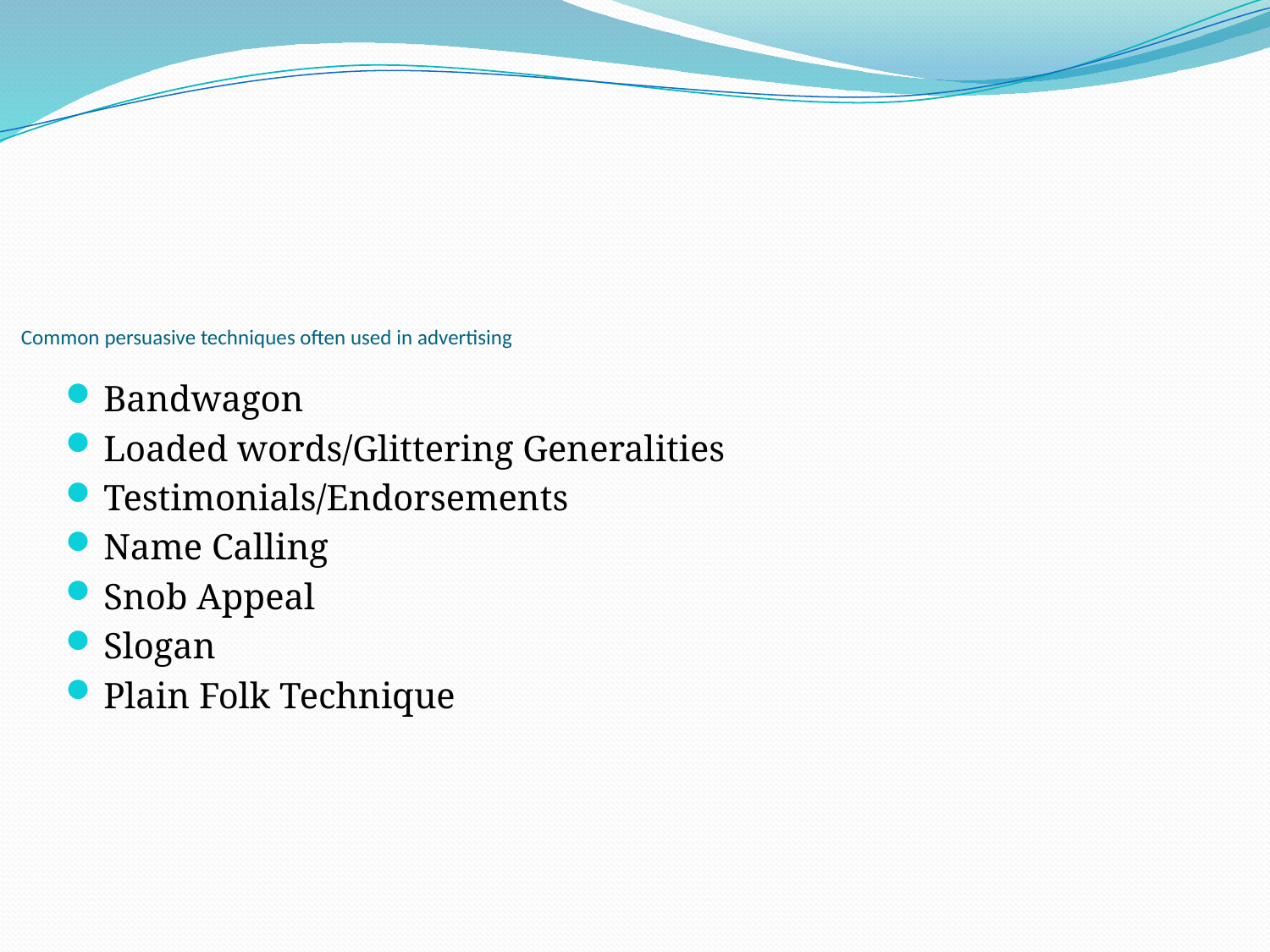

# Common persuasive techniques often used in advertising
Bandwagon
Loaded words/Glittering Generalities
Testimonials/Endorsements
Name Calling
Snob Appeal
Slogan
Plain Folk Technique